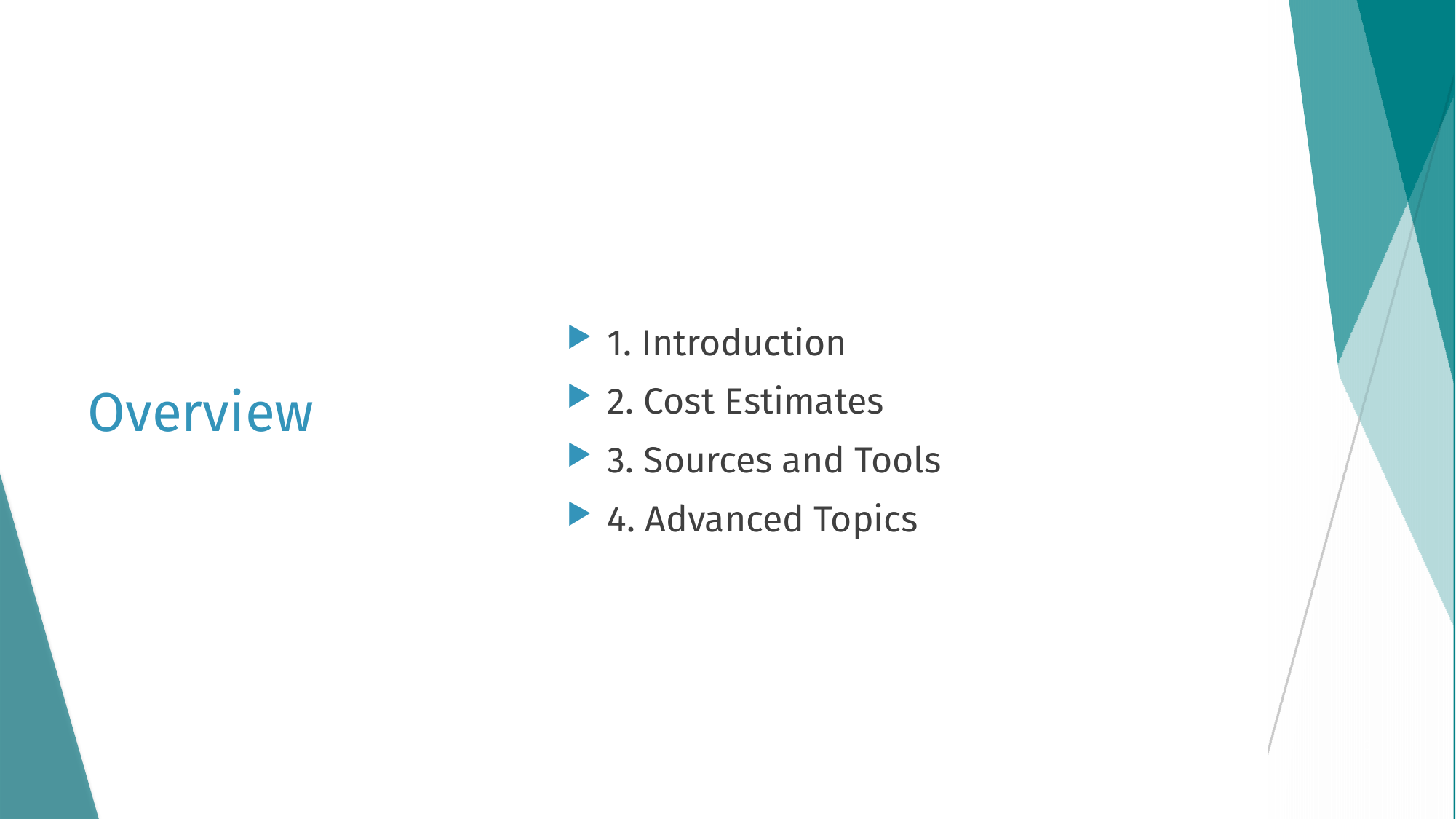

# Overview
1. Introduction
2. Cost Estimates
3. Sources and Tools
4. Advanced Topics
3